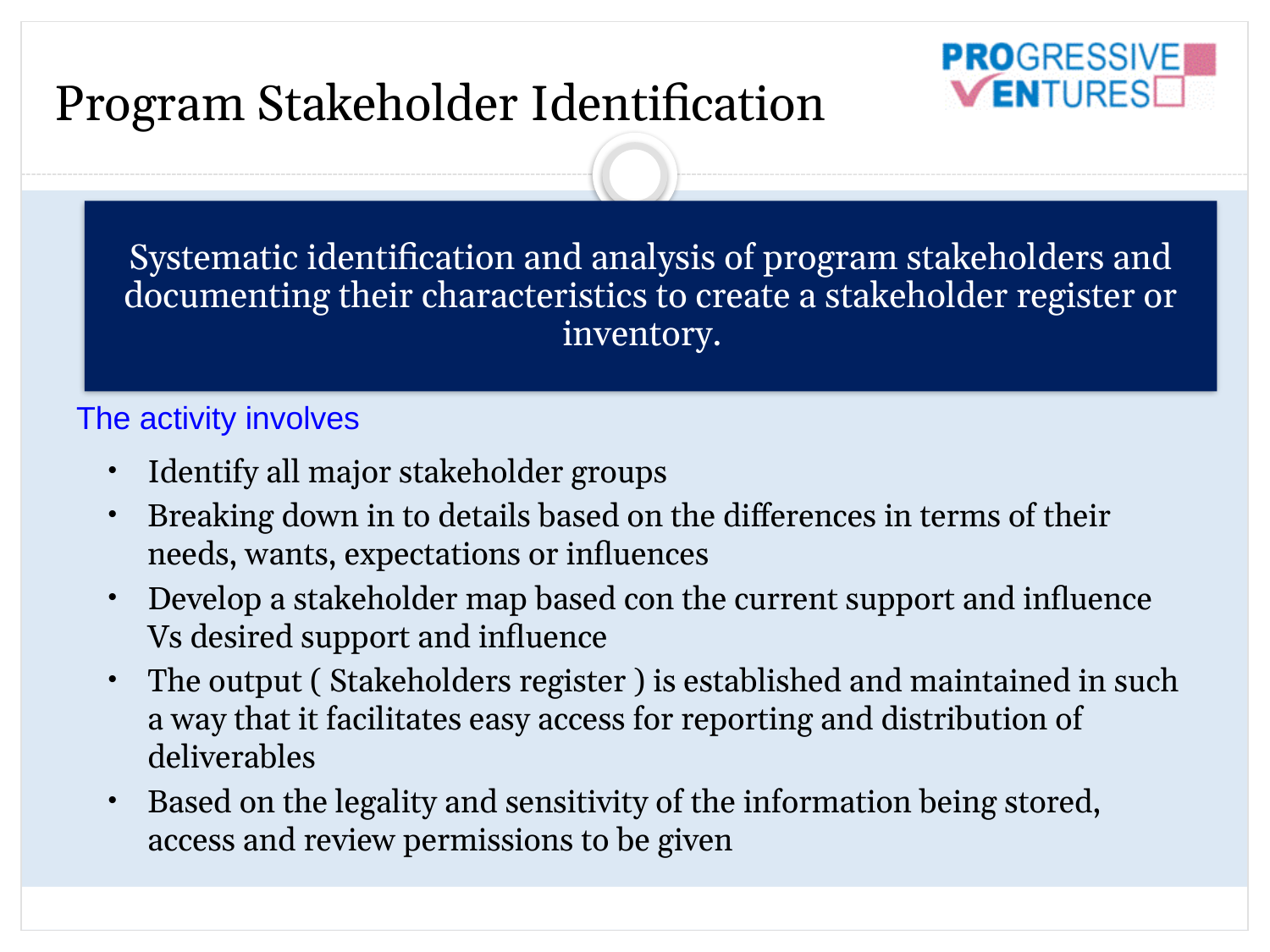

# Program Stakeholder Identification
Systematic identification and analysis of program stakeholders and documenting their characteristics to create a stakeholder register or inventory.
The activity involves
Identify all major stakeholder groups
Breaking down in to details based on the differences in terms of their needs, wants, expectations or influences
Develop a stakeholder map based con the current support and influence Vs desired support and influence
The output ( Stakeholders register ) is established and maintained in such a way that it facilitates easy access for reporting and distribution of deliverables
Based on the legality and sensitivity of the information being stored, access and review permissions to be given